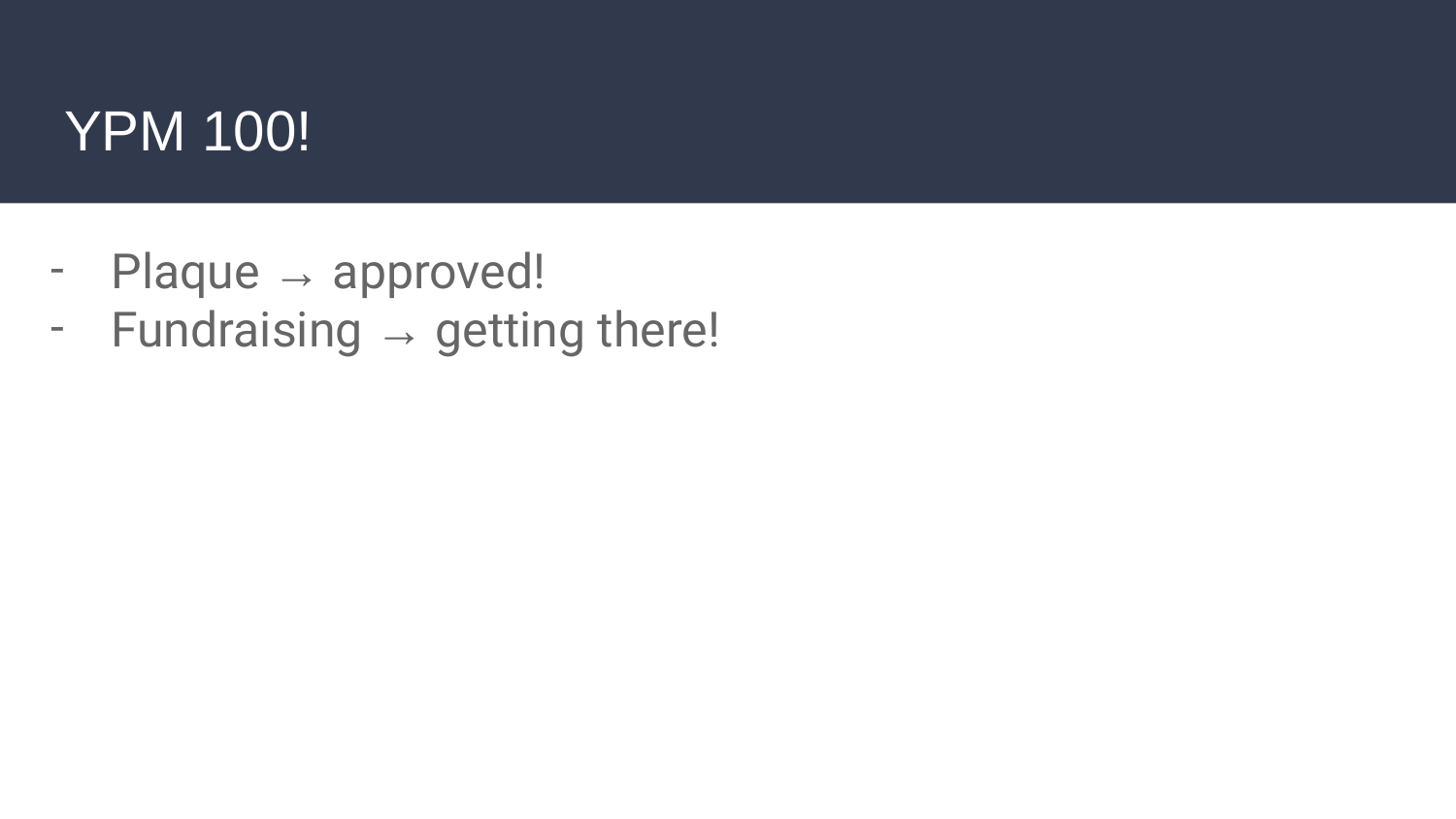

# YPM 100!
Plaque → approved!
Fundraising → getting there!